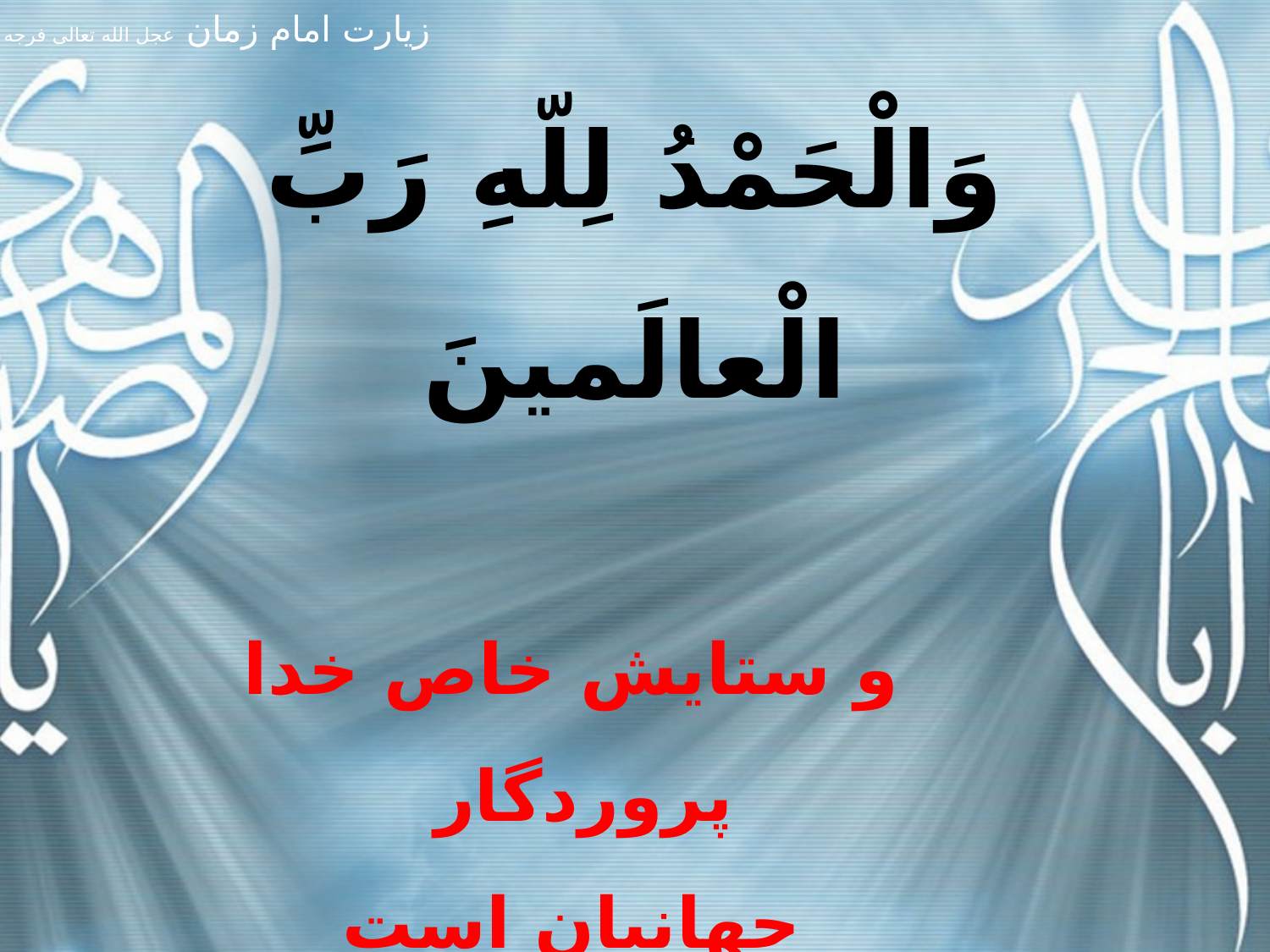

وَالْحَمْدُ لِلّهِ رَبِّ الْعالَمينَ
و ستايش خاص خدا پروردگار
جهانيان است